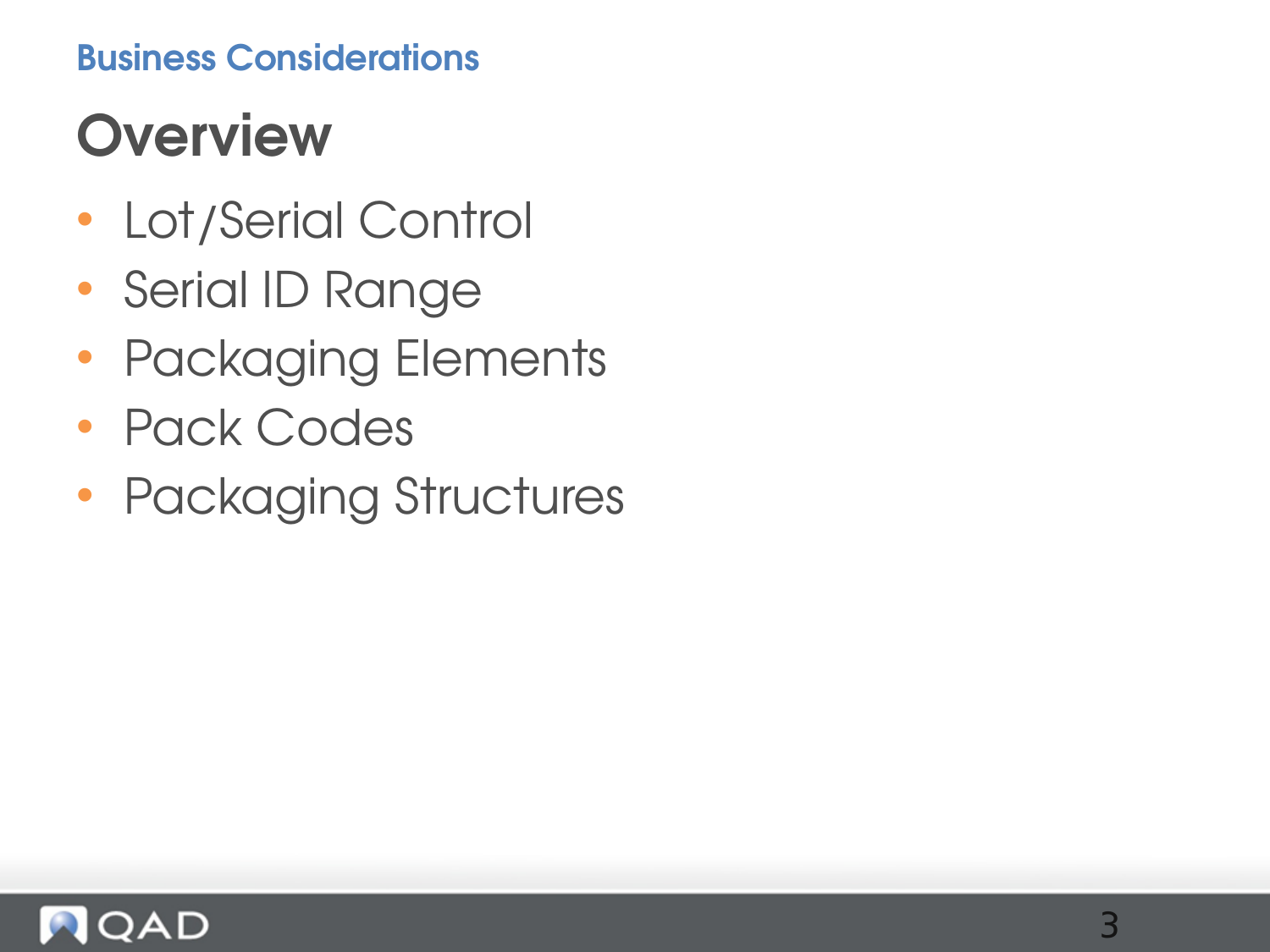

Business Considerations
# Overview
Lot/Serial Control
Serial ID Range
Packaging Elements
Pack Codes
Packaging Structures
3